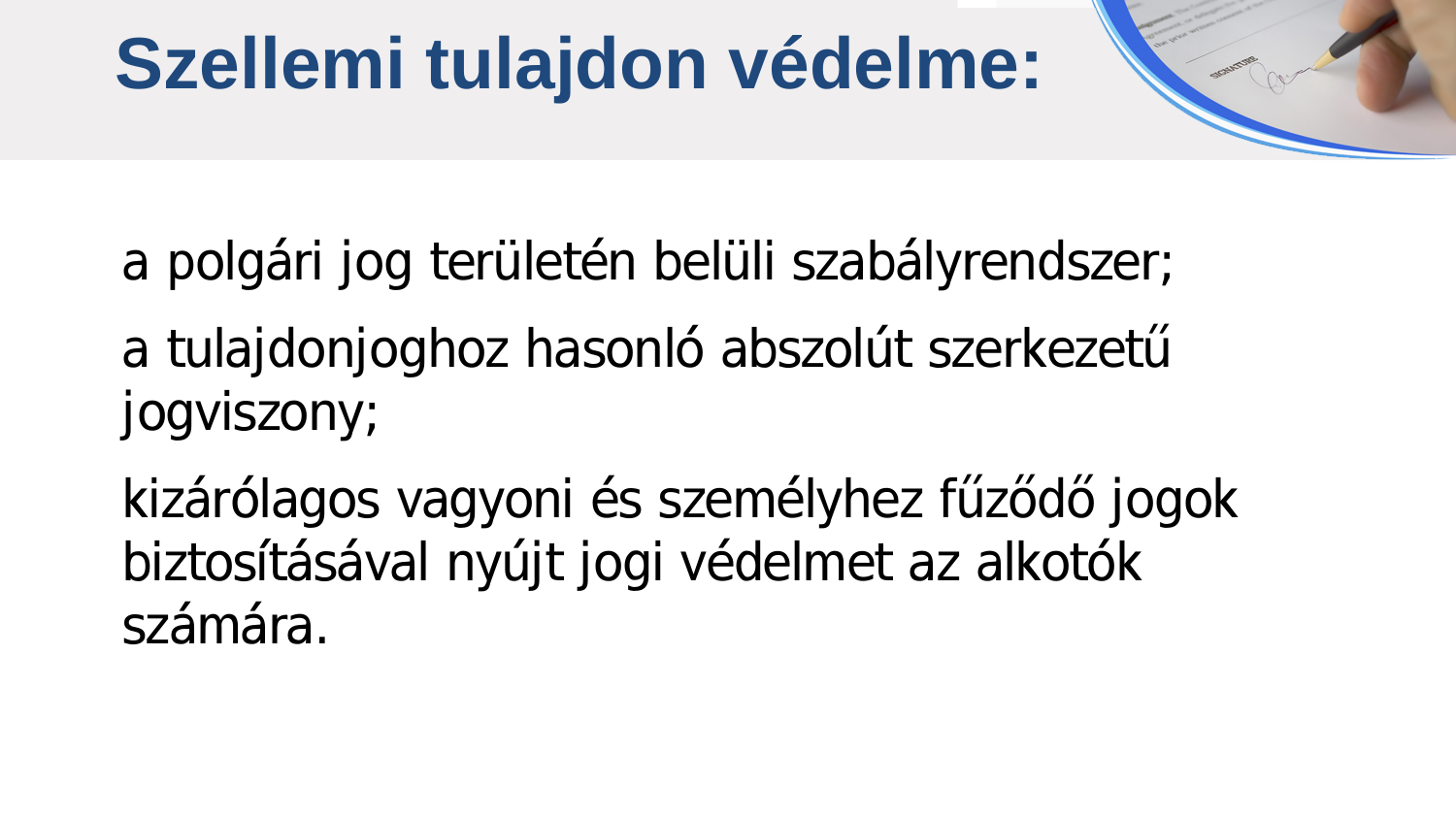

Szellemi tulajdon védelme:
a polgári jog területén belüli szabályrendszer;
a tulajdonjoghoz hasonló abszolút szerkezetű
jogviszony;
kizárólagos vagyoni és személyhez fűződő jogok
biztosításával nyújt jogi védelmet az alkotók
számára.